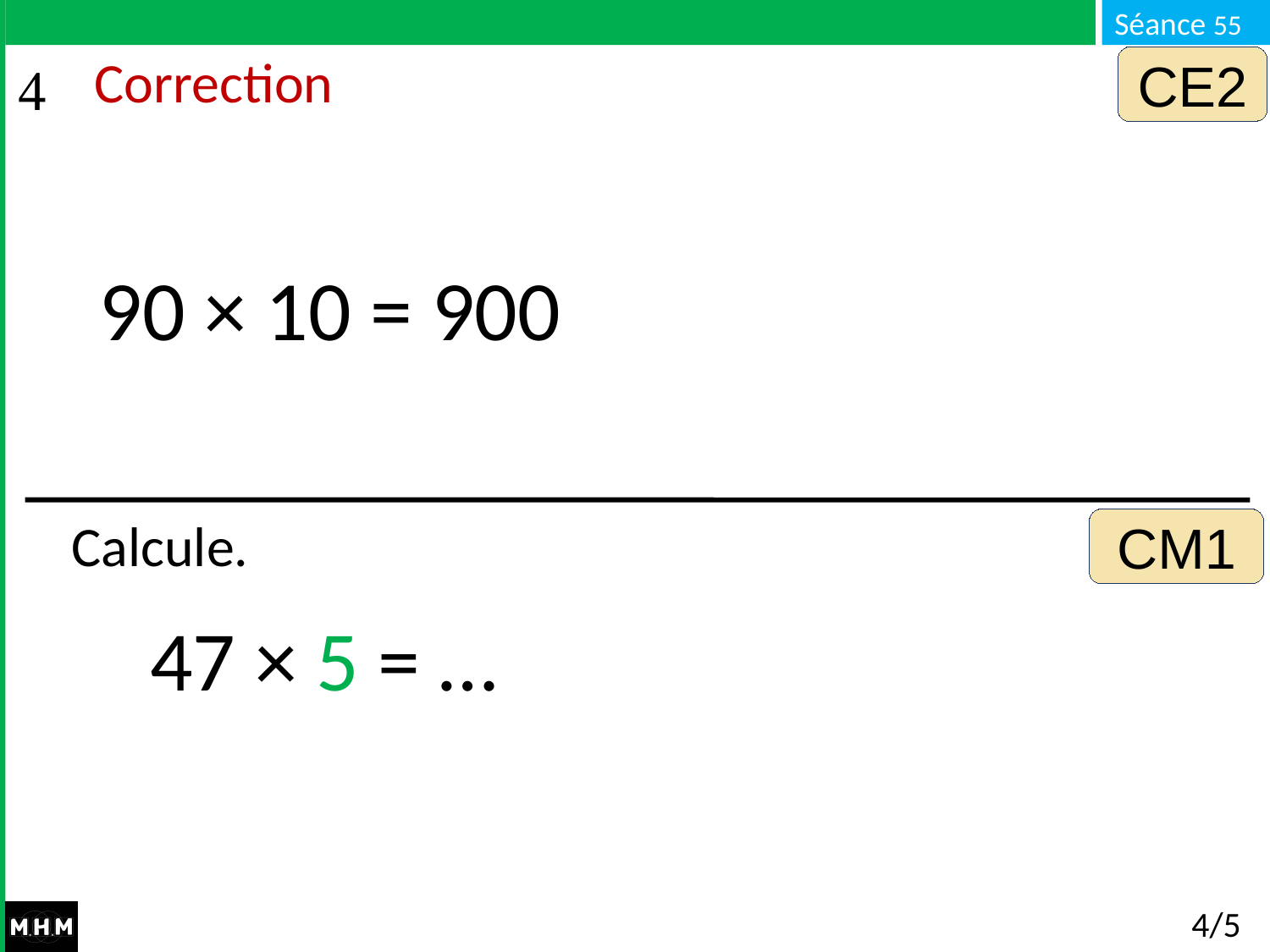

CE2
Correction
90 × 10 = 900

CM1
# Calcule.
47 × 5 = …
4/5